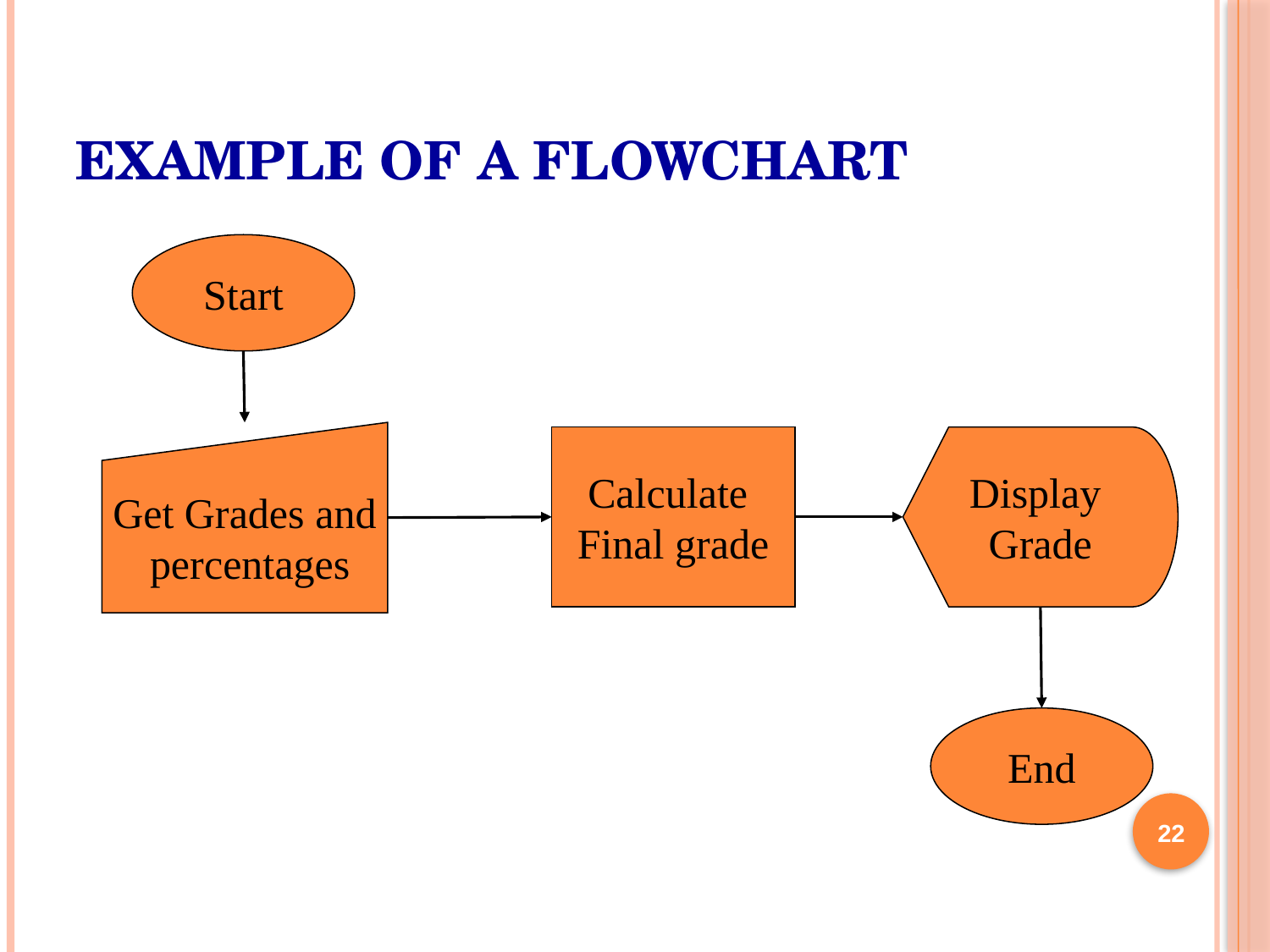

# Example of a Flowchart
Start
Get Grades and
 percentages
Calculate
Final grade
Display
Grade
End
22